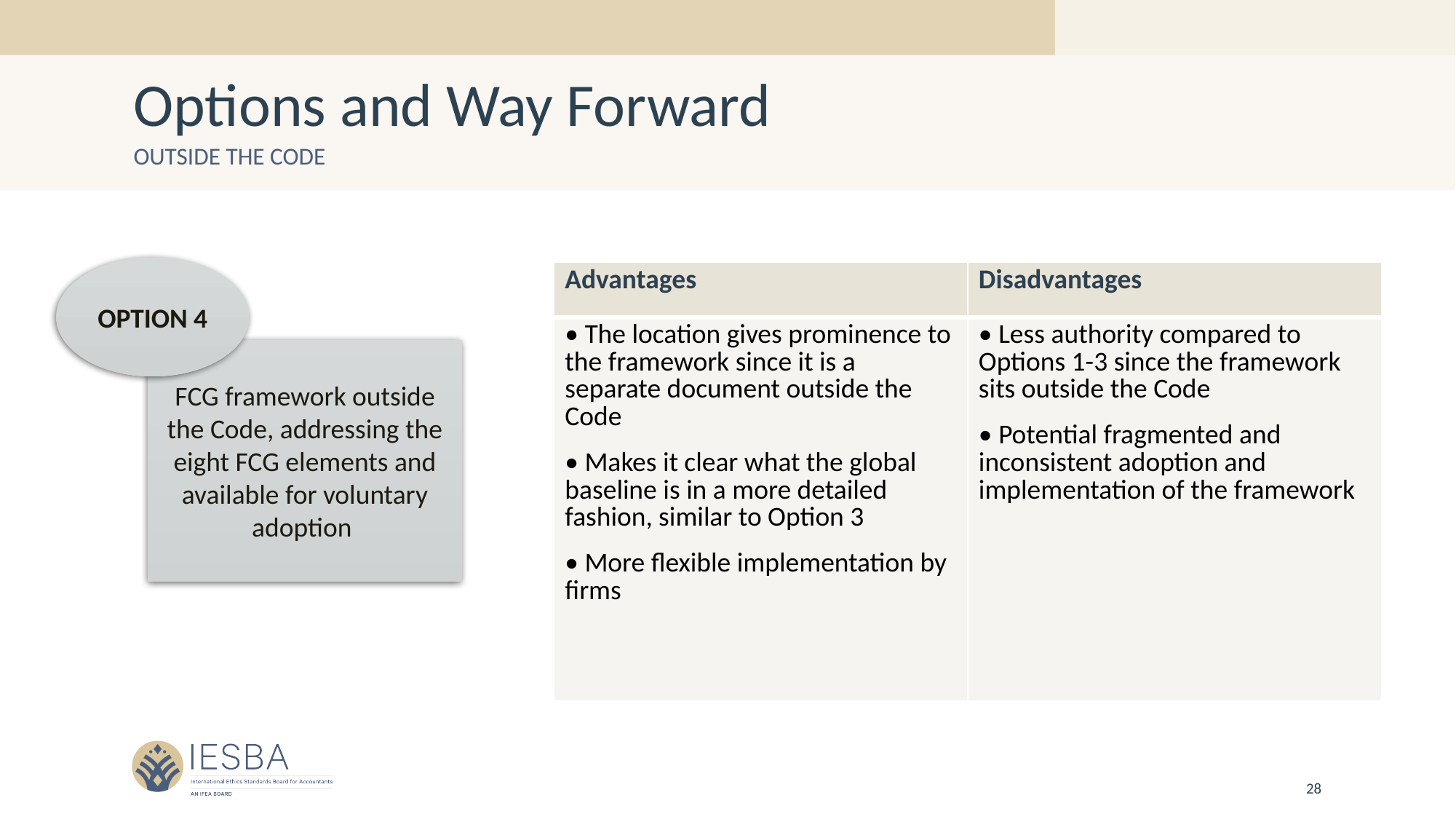

# Options and Way Forward
OUTSIDE THE CODE
OPTION 4
| Advantages | Disadvantages |
| --- | --- |
| • The location gives prominence to the framework since it is a separate document outside the Code • Makes it clear what the global baseline is in a more detailed fashion, similar to Option 3 • More flexible implementation by firms | • Less authority compared to Options 1-3 since the framework sits outside the Code • Potential fragmented and inconsistent adoption and implementation of the framework |
FCG framework outside the Code, addressing the eight FCG elements and available for voluntary adoption
28